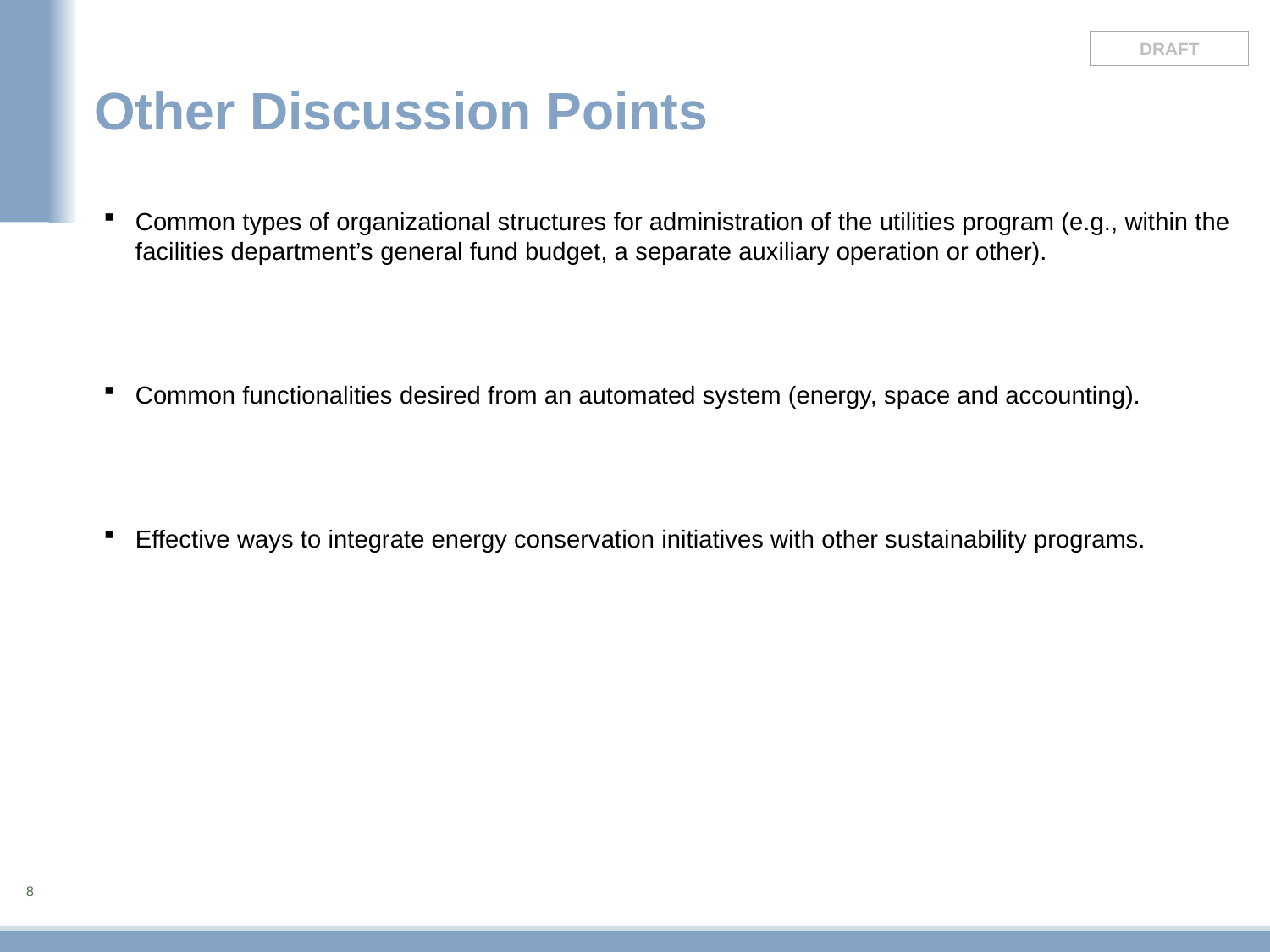

# Other Discussion Points
Common types of organizational structures for administration of the utilities program (e.g., within the facilities department’s general fund budget, a separate auxiliary operation or other).

Common functionalities desired from an automated system (energy, space and accounting).

Effective ways to integrate energy conservation initiatives with other sustainability programs.